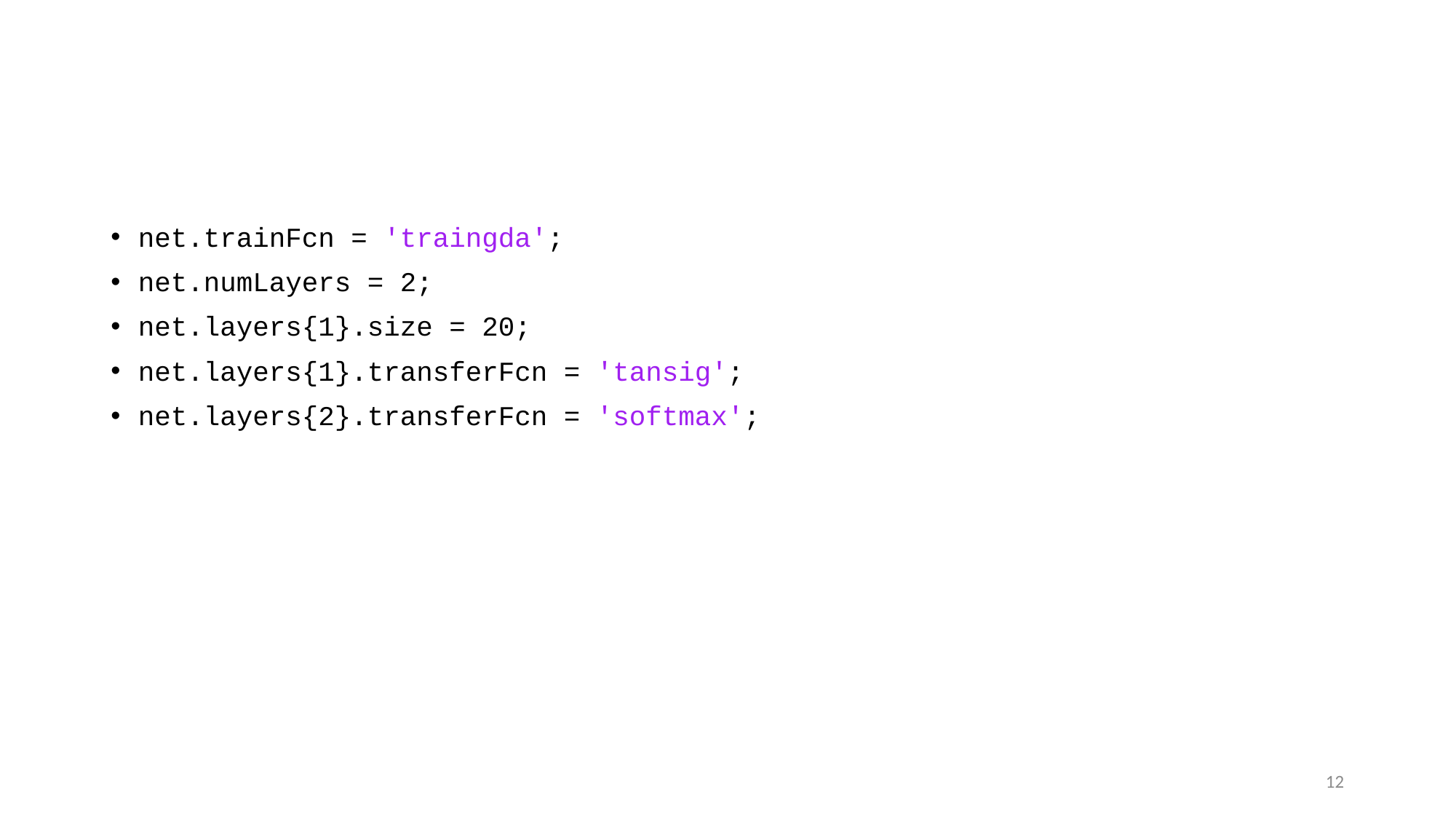

#
net.trainFcn = 'traingda';
net.numLayers = 2;
net.layers{1}.size = 20;
net.layers{1}.transferFcn = 'tansig';
net.layers{2}.transferFcn = 'softmax';

12